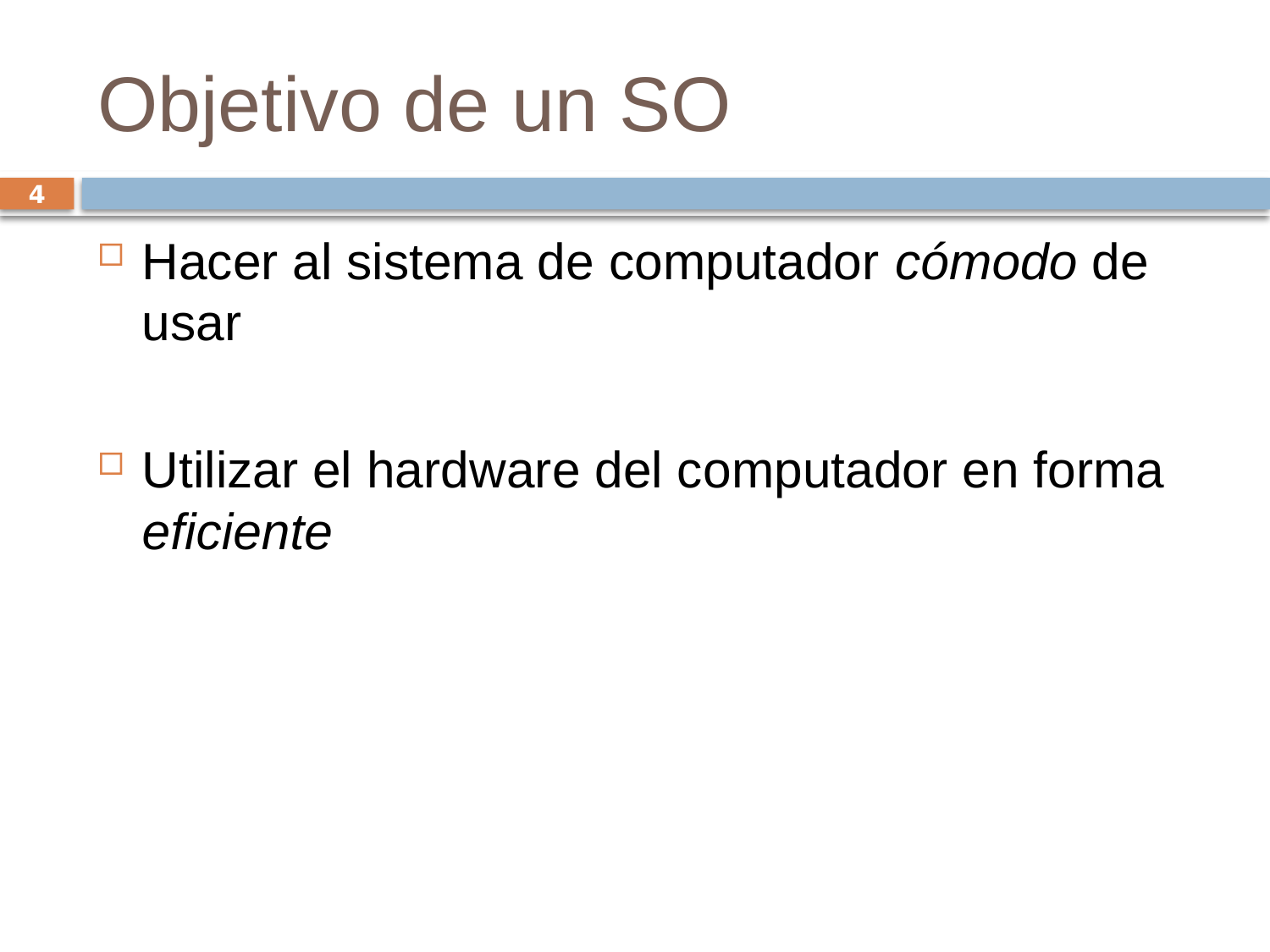

# Objetivo de un SO
4
Hacer al sistema de computador cómodo de usar

Utilizar el hardware del computador en forma eficiente